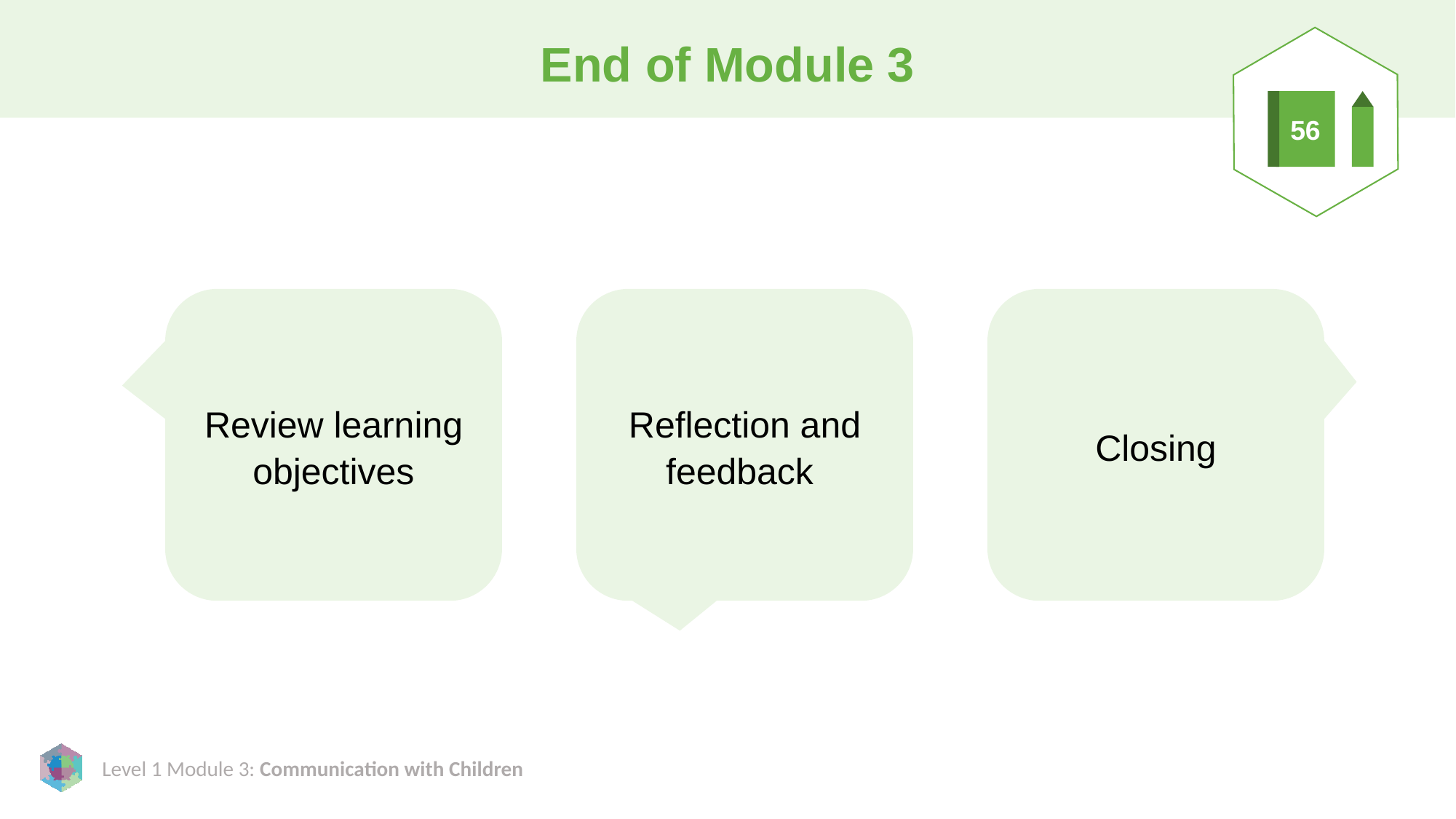

# End of Module 3

56

Review learning objectives
Reflection and feedback
Closing